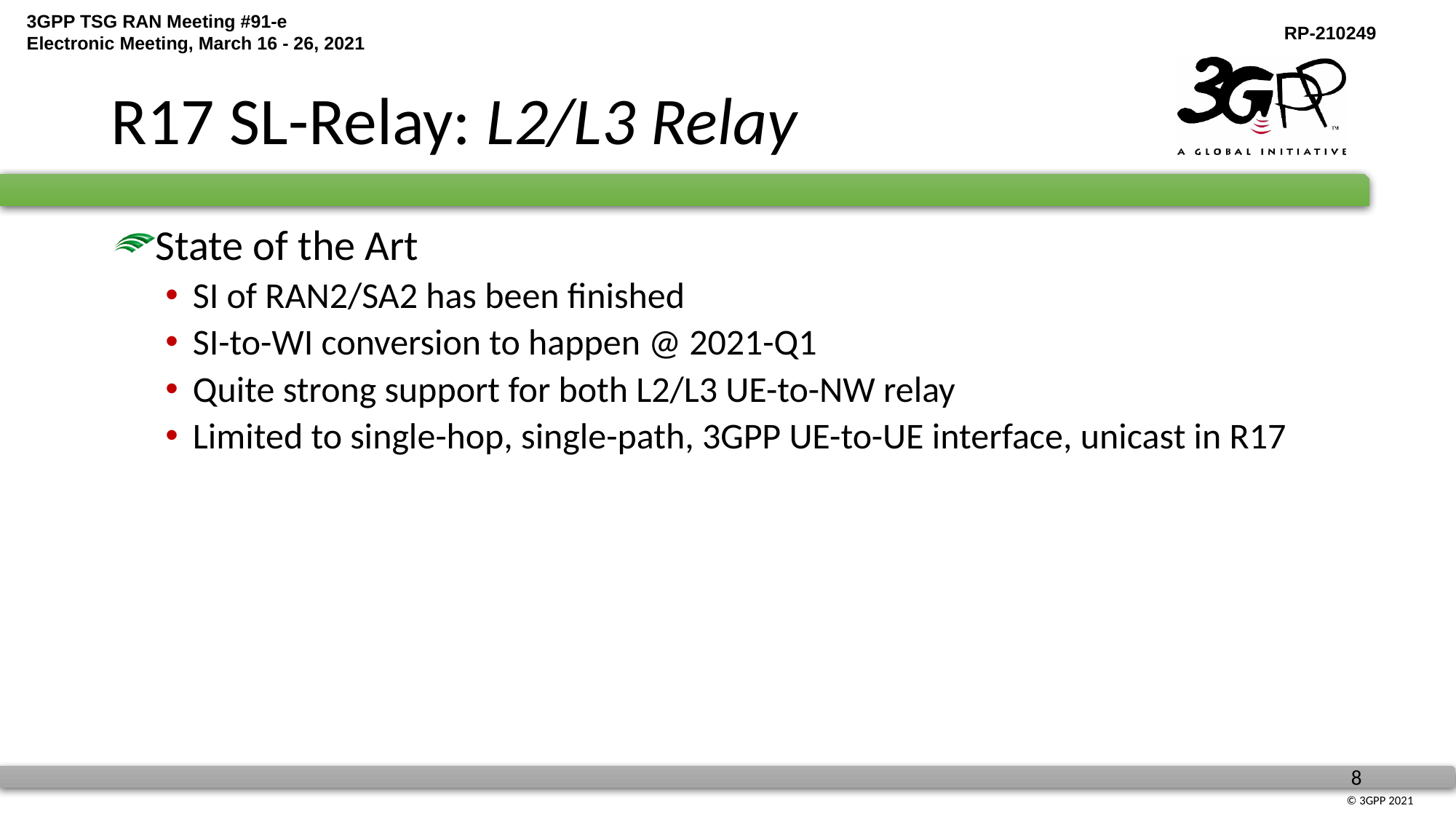

# R17 SL-Relay: L2/L3 Relay
State of the Art
SI of RAN2/SA2 has been finished
SI-to-WI conversion to happen @ 2021-Q1
Quite strong support for both L2/L3 UE-to-NW relay
Limited to single-hop, single-path, 3GPP UE-to-UE interface, unicast in R17